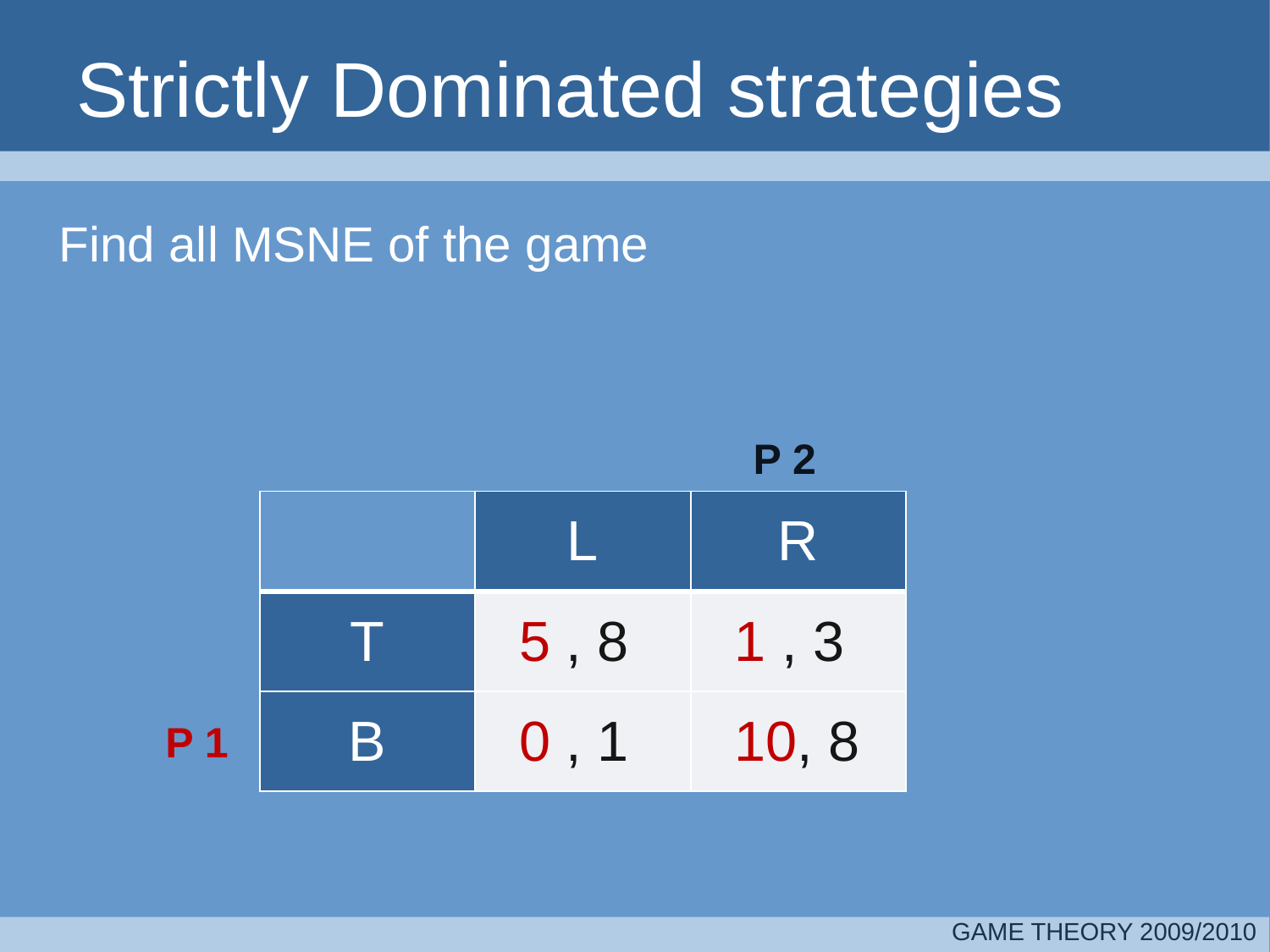

# Strictly Dominated strategies
	Find all MSNE of the game
P 2
|  | L | R |
| --- | --- | --- |
| T | 5 , 8 | 1 , 3 |
| B | 0 , 1 | 10, 8 |
P 1
GAME THEORY 2009/2010